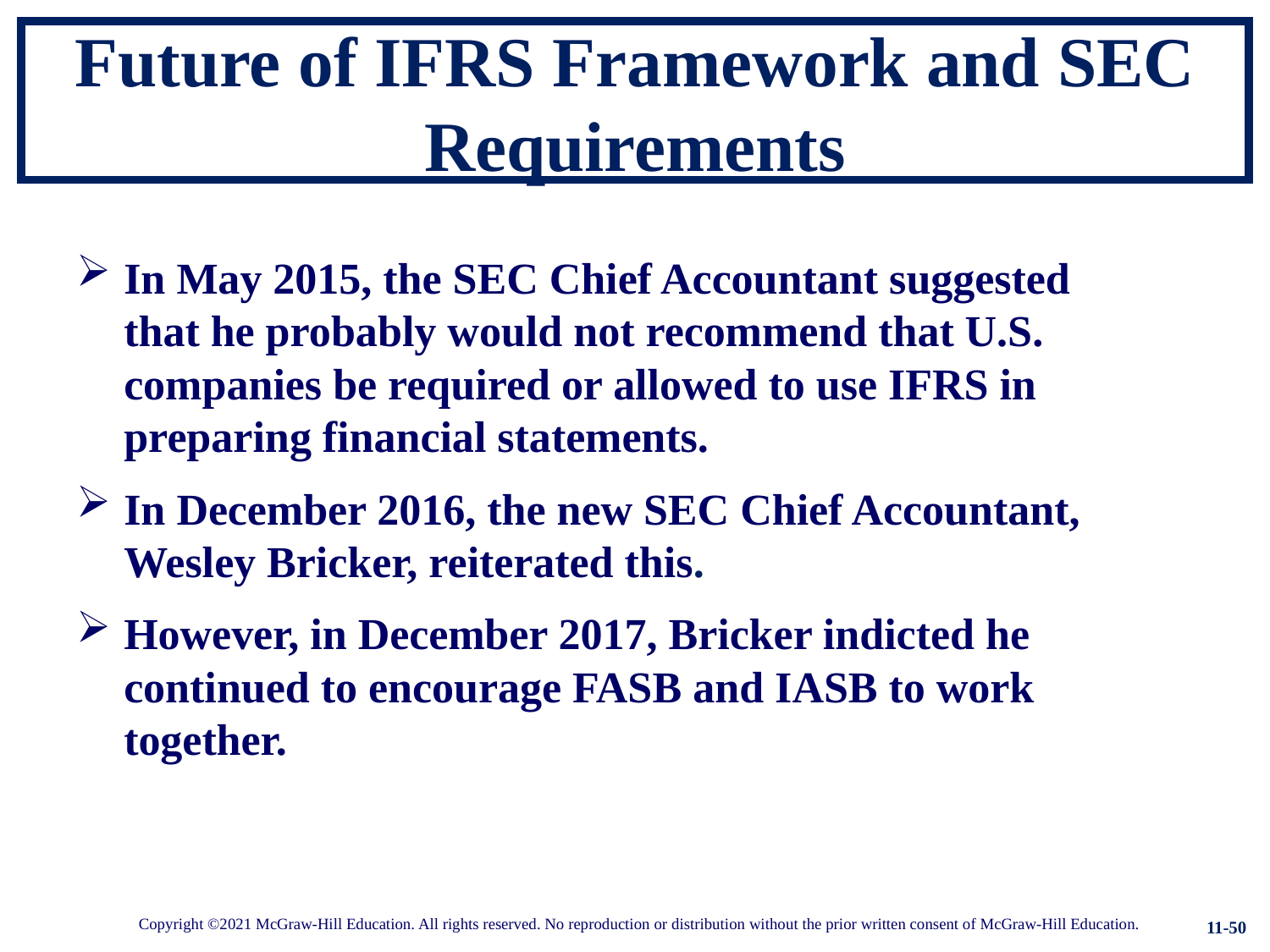

# Future of IFRS Framework and SEC Requirements
In May 2015, the SEC Chief Accountant suggested that he probably would not recommend that U.S. companies be required or allowed to use IFRS in preparing financial statements.
In December 2016, the new SEC Chief Accountant, Wesley Bricker, reiterated this.
However, in December 2017, Bricker indicted he continued to encourage FASB and IASB to work together.
11-50
Copyright ©2021 McGraw-Hill Education. All rights reserved. No reproduction or distribution without the prior written consent of McGraw-Hill Education.